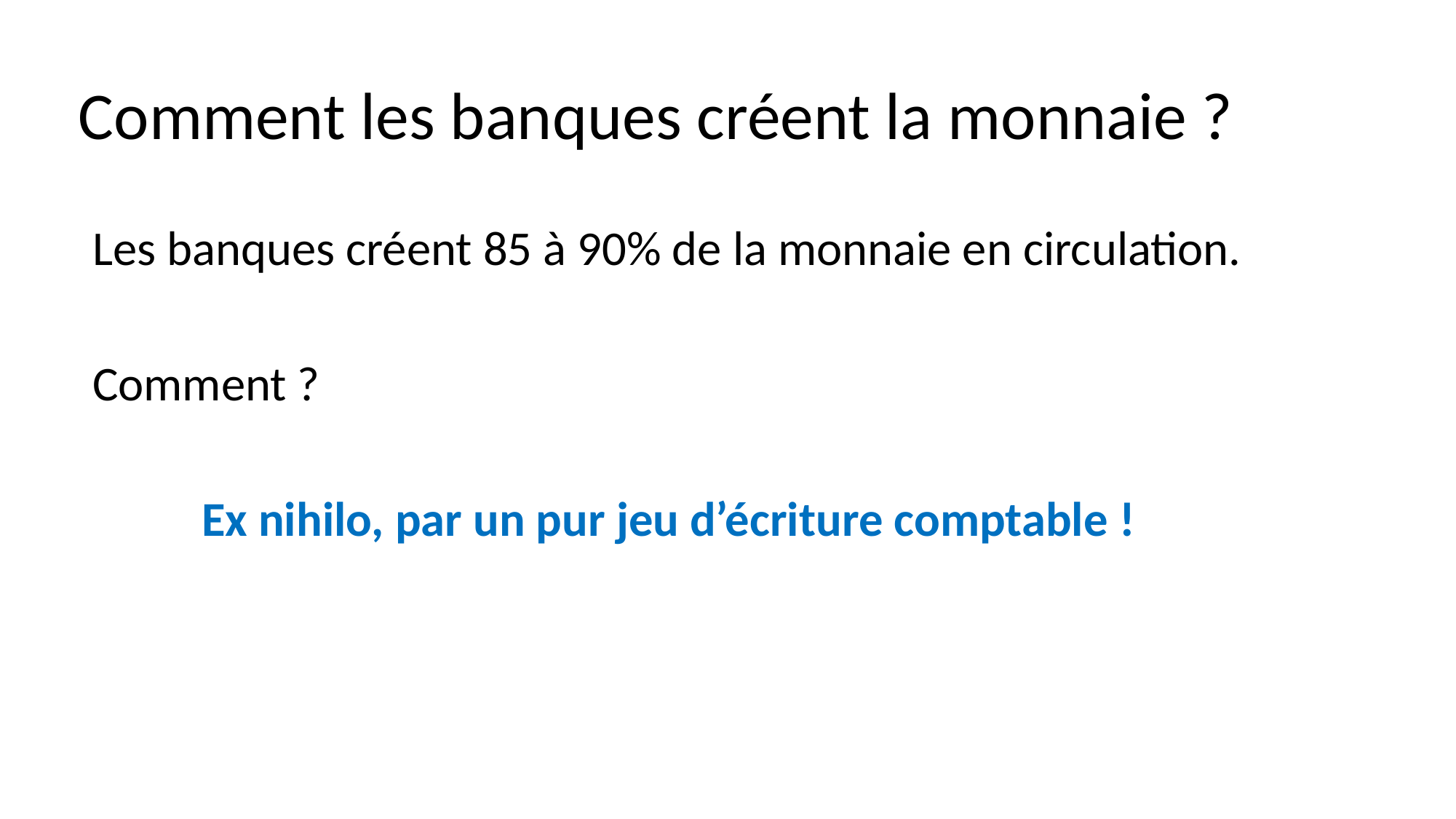

# Comment les banques créent la monnaie ?
Les banques créent 85 à 90% de la monnaie en circulation.

Comment ?

	Ex nihilo, par un pur jeu d’écriture comptable !